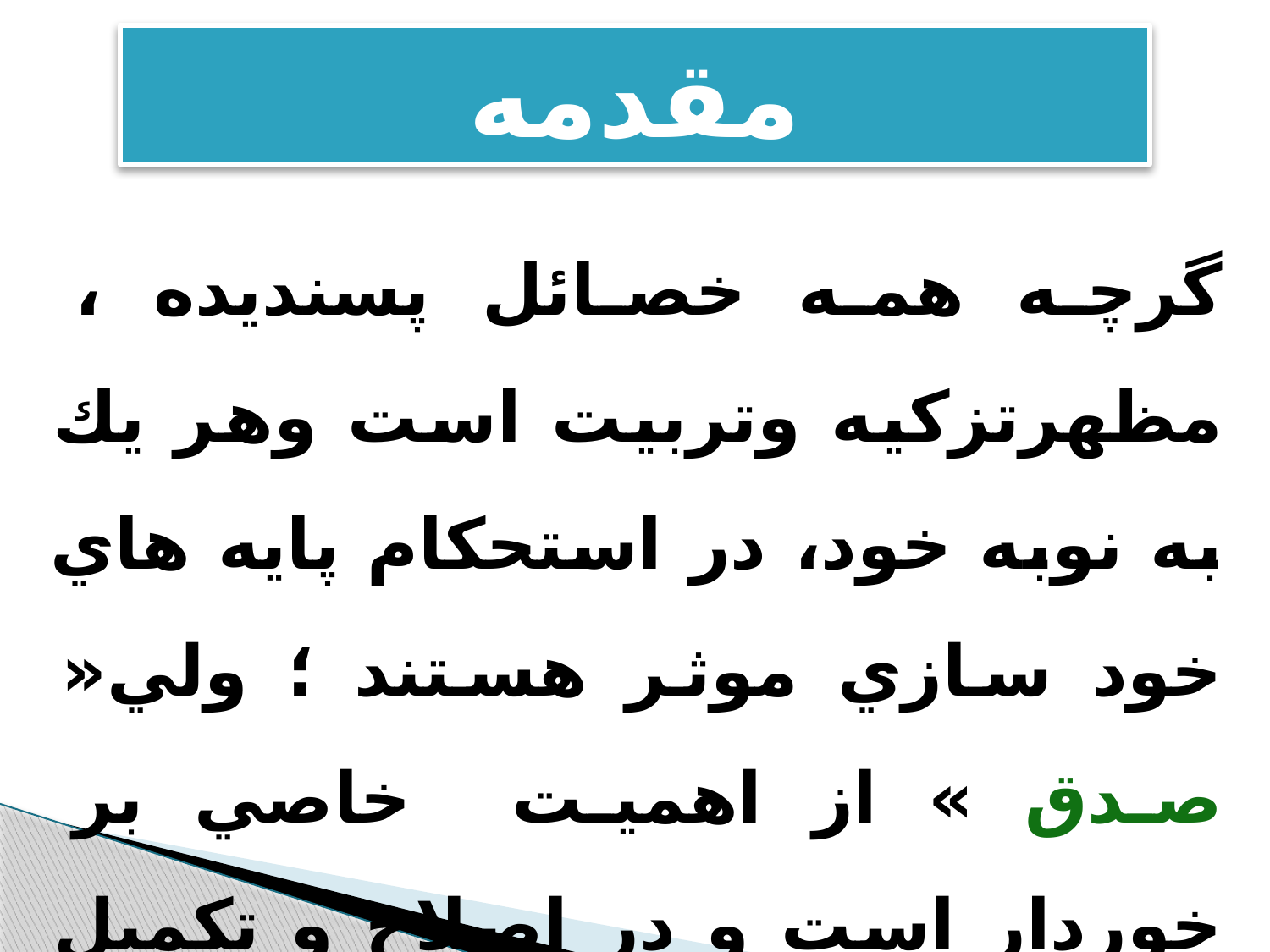

مقدمه
گرچه همه خصائل پسنديده ، مظهرتزكيه وتربيت است وهر يك به نوبه خود، در استحكام پايه هاي خود سازي موثر هستند ؛ ولي« صدق » از اهميت  خاصي بر خوردار است و در اصلاح و تكميل اعمال آدمي نقش بنيادين دارد.